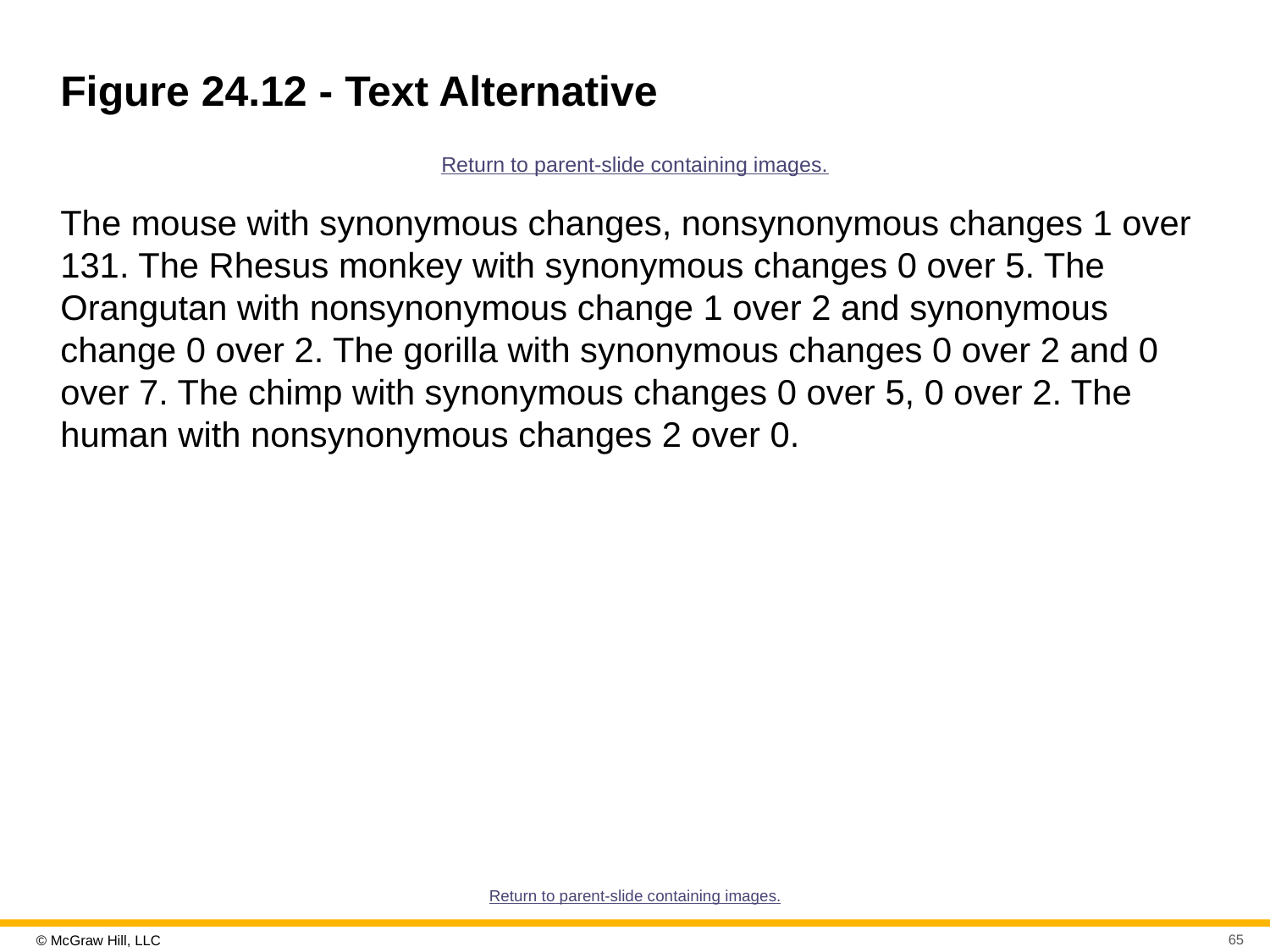

# Figure 24.12 - Text Alternative
Return to parent-slide containing images.
The mouse with synonymous changes, nonsynonymous changes 1 over 131. The Rhesus monkey with synonymous changes 0 over 5. The Orangutan with nonsynonymous change 1 over 2 and synonymous change 0 over 2. The gorilla with synonymous changes 0 over 2 and 0 over 7. The chimp with synonymous changes 0 over 5, 0 over 2. The human with nonsynonymous changes 2 over 0.
Return to parent-slide containing images.
65